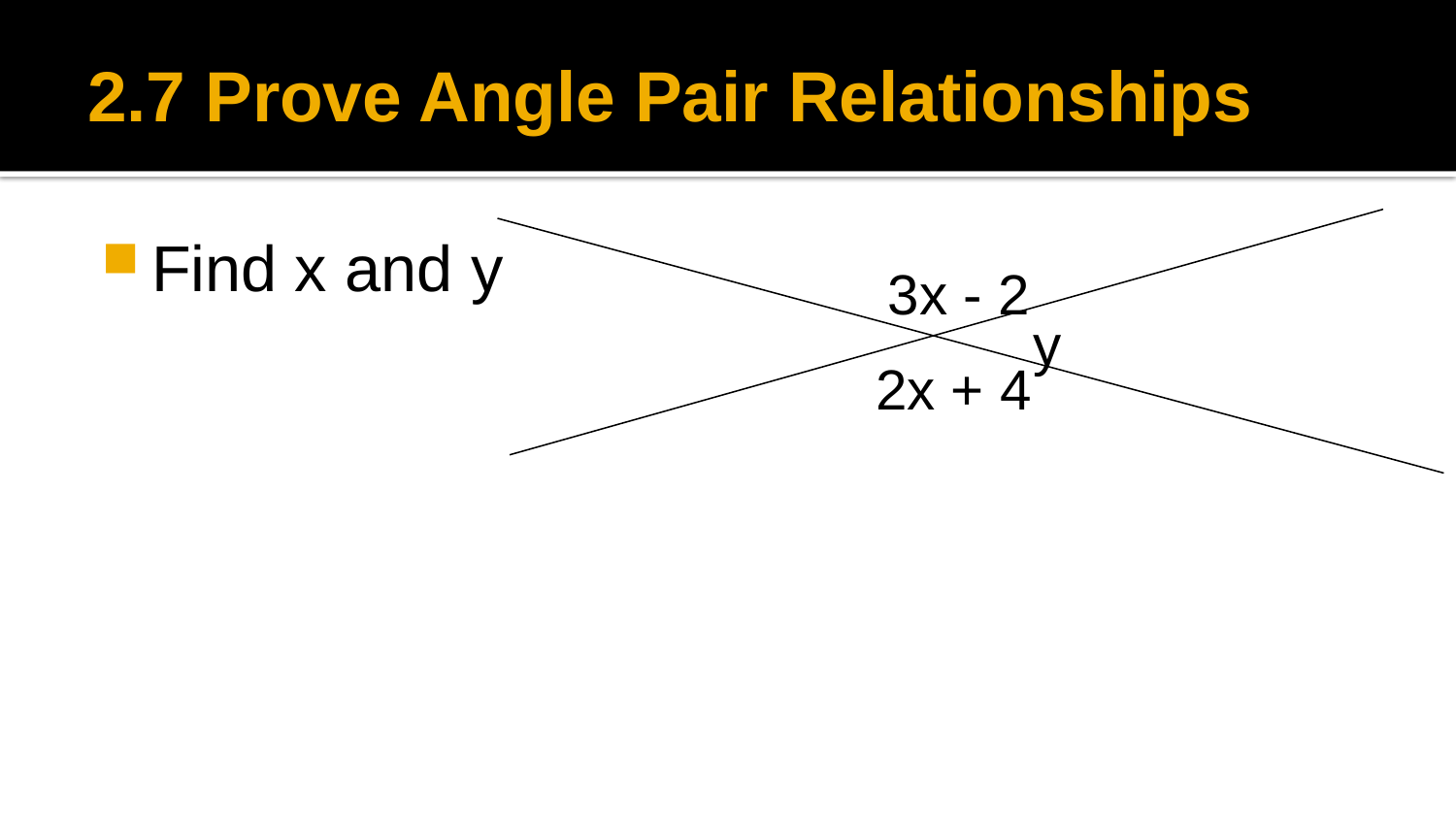

# 2.7 Prove Angle Pair Relationships

3x - 2
y
2x + 4
Find x and y